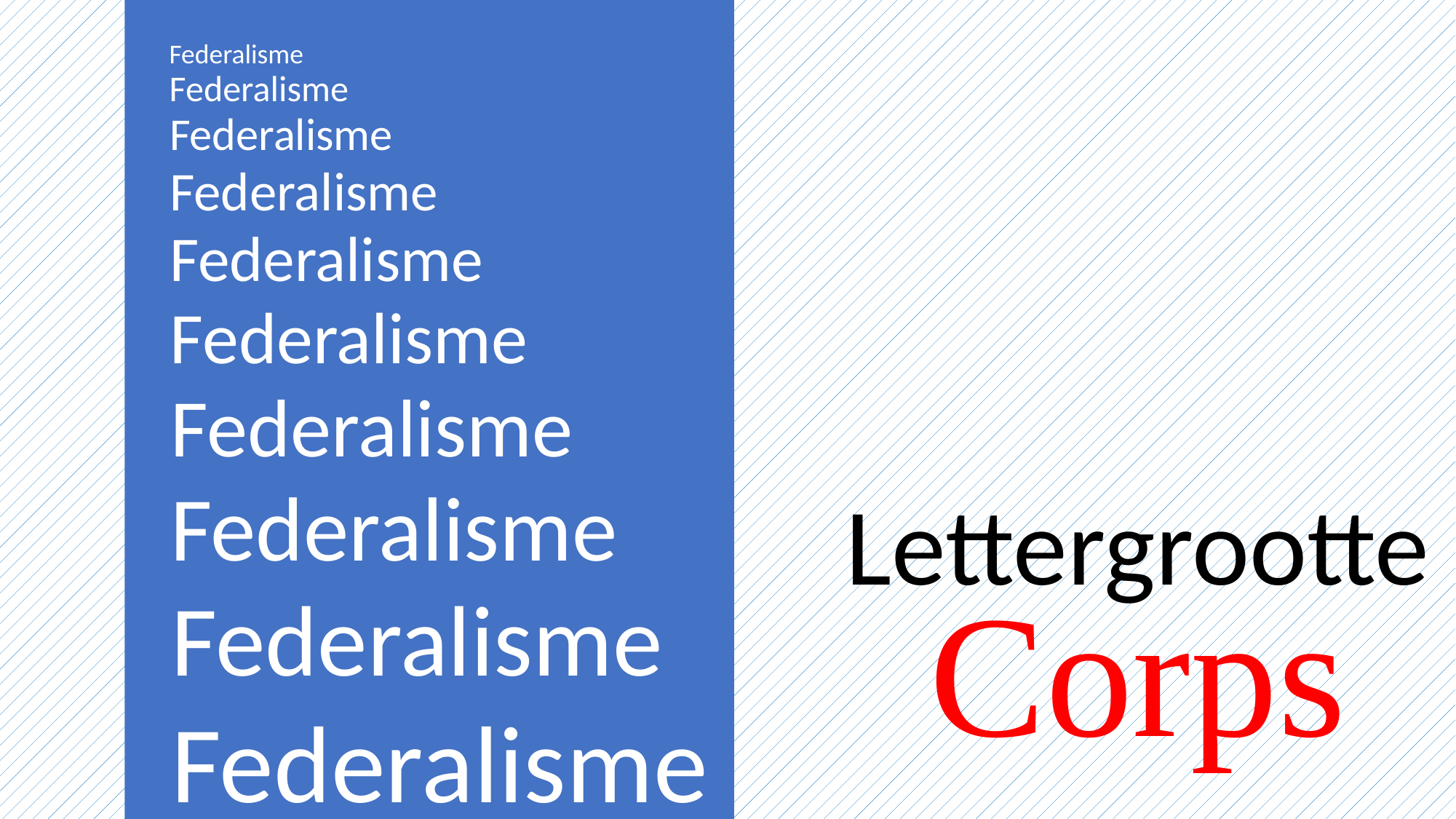

Federalisme
Federalisme
Federalisme
#
Federalisme
Federalisme
Federalisme
Federalisme

Federalisme
Lettergrootte
Corps
Federalisme
Federalisme